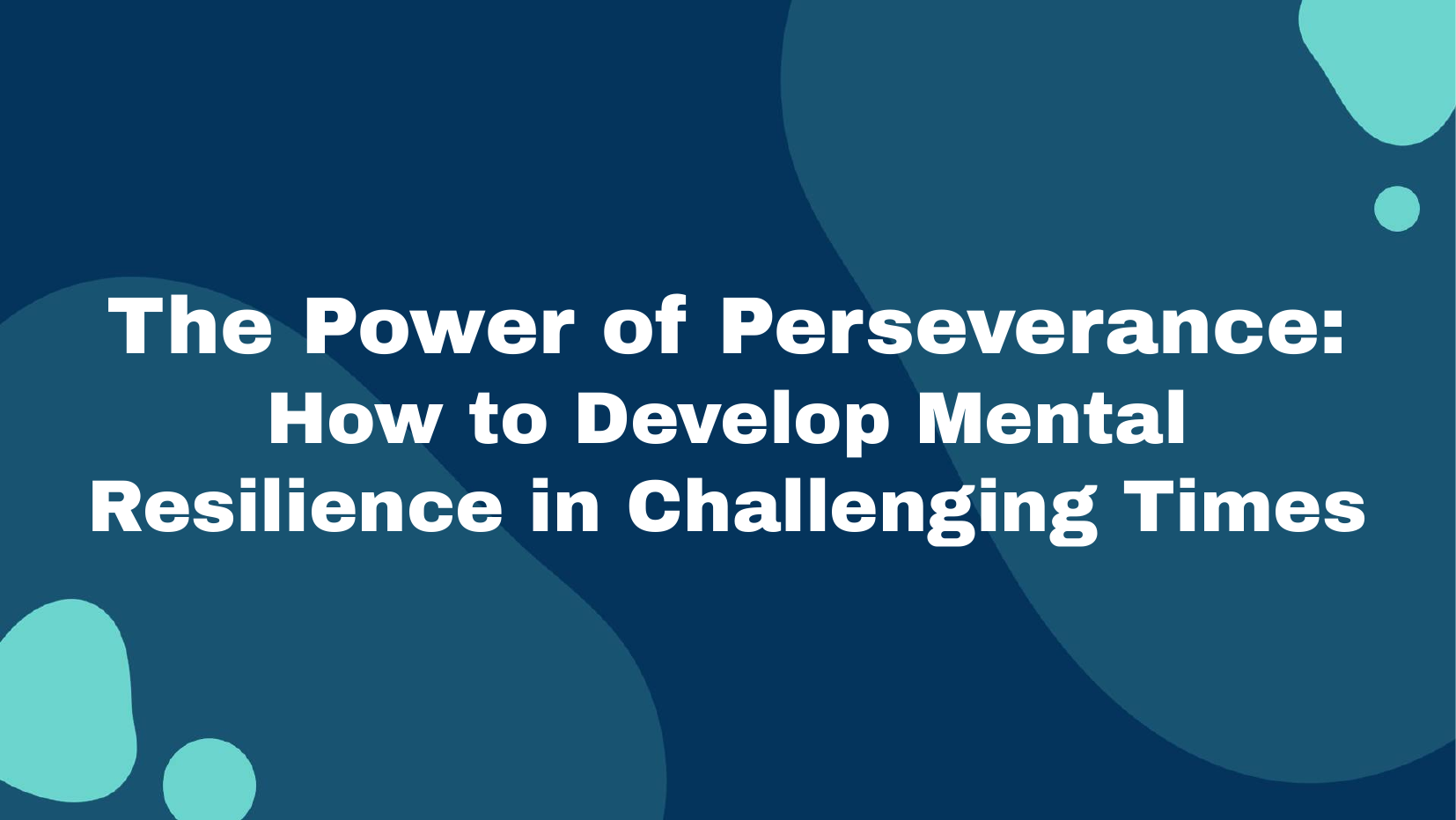

# The Power of Perseverance: How to Develop Mental Resilience in Challenging Times